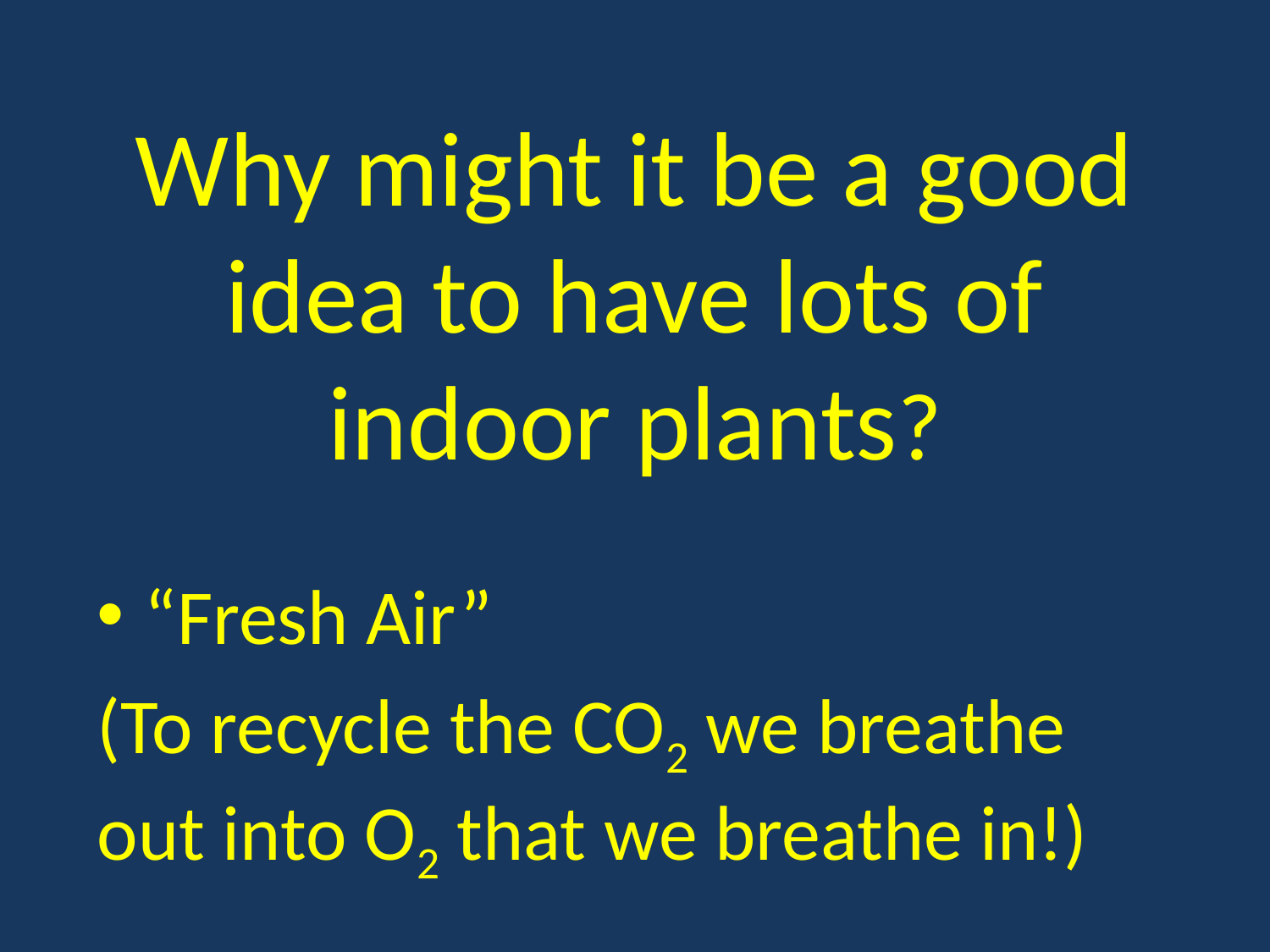

# Why might it be a good idea to have lots of indoor plants?
“Fresh Air”
(To recycle the CO2 we breathe out into O2 that we breathe in!)